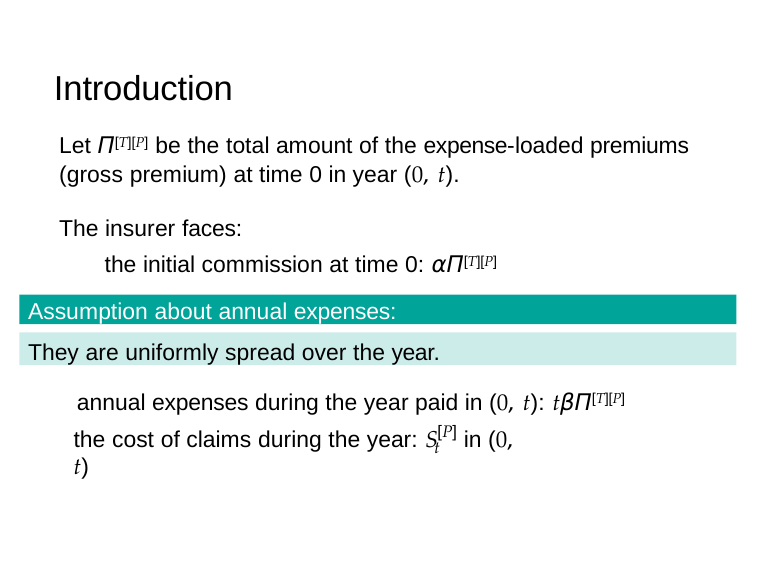

# Introduction
Let Π[T][P] be the total amount of the expense-loaded premiums (gross premium) at time 0 in year (0, t).

The insurer faces:
the initial commission at time 0: αΠ[T][P]
Assumption about annual expenses:
They are uniformly spread over the year.
annual expenses during the year paid in (0, t): tβΠ[T][P]
[P]
the cost of claims during the year: S	in (0, t)
t